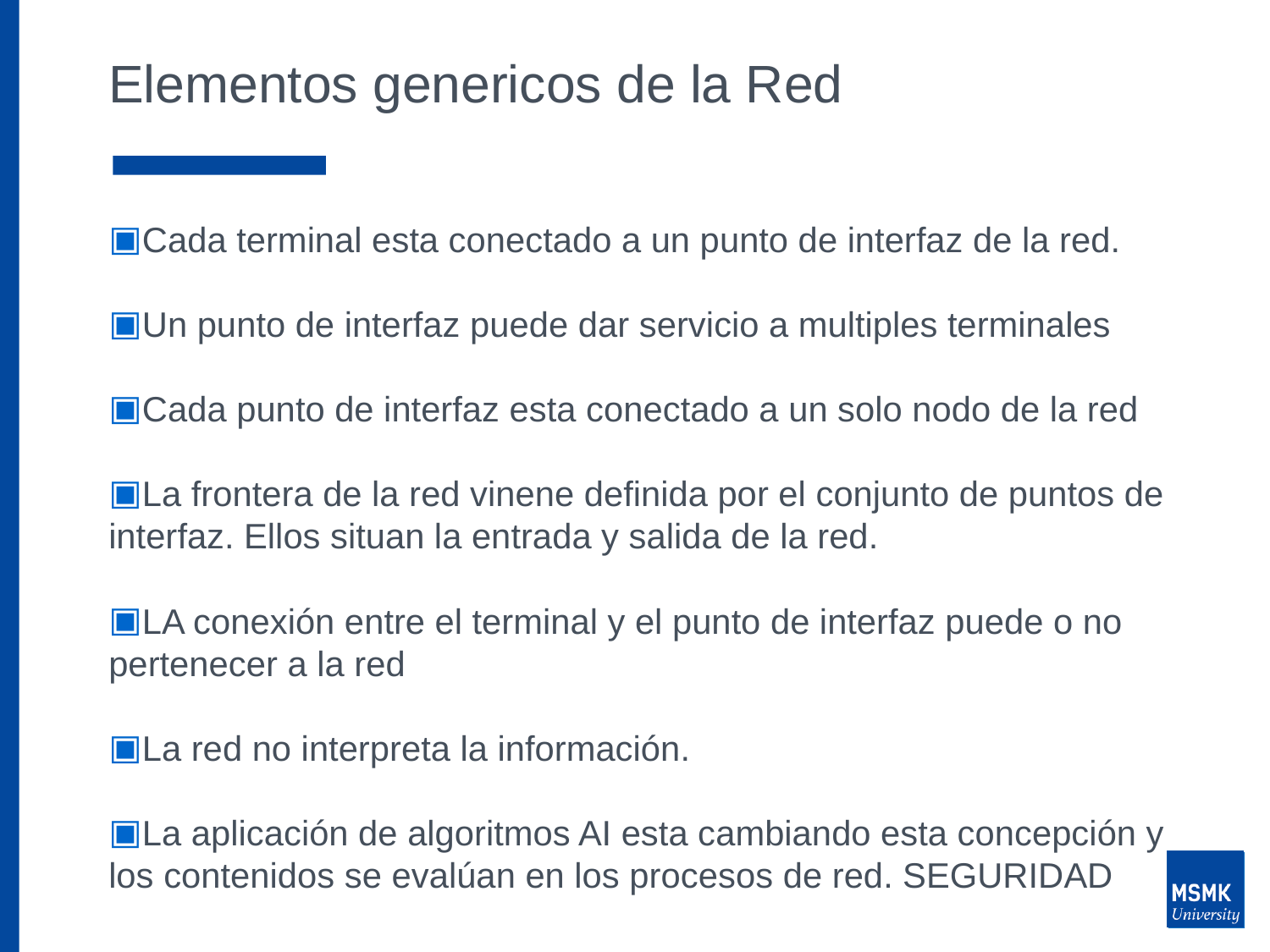

# Elementos genericos de la Red
Cada terminal esta conectado a un punto de interfaz de la red.

Un punto de interfaz puede dar servicio a multiples terminales

Cada punto de interfaz esta conectado a un solo nodo de la red

La frontera de la red vinene definida por el conjunto de puntos de interfaz. Ellos situan la entrada y salida de la red.

LA conexión entre el terminal y el punto de interfaz puede o no pertenecer a la red

La red no interpreta la información.

La aplicación de algoritmos AI esta cambiando esta concepción y los contenidos se evalúan en los procesos de red. SEGURIDAD